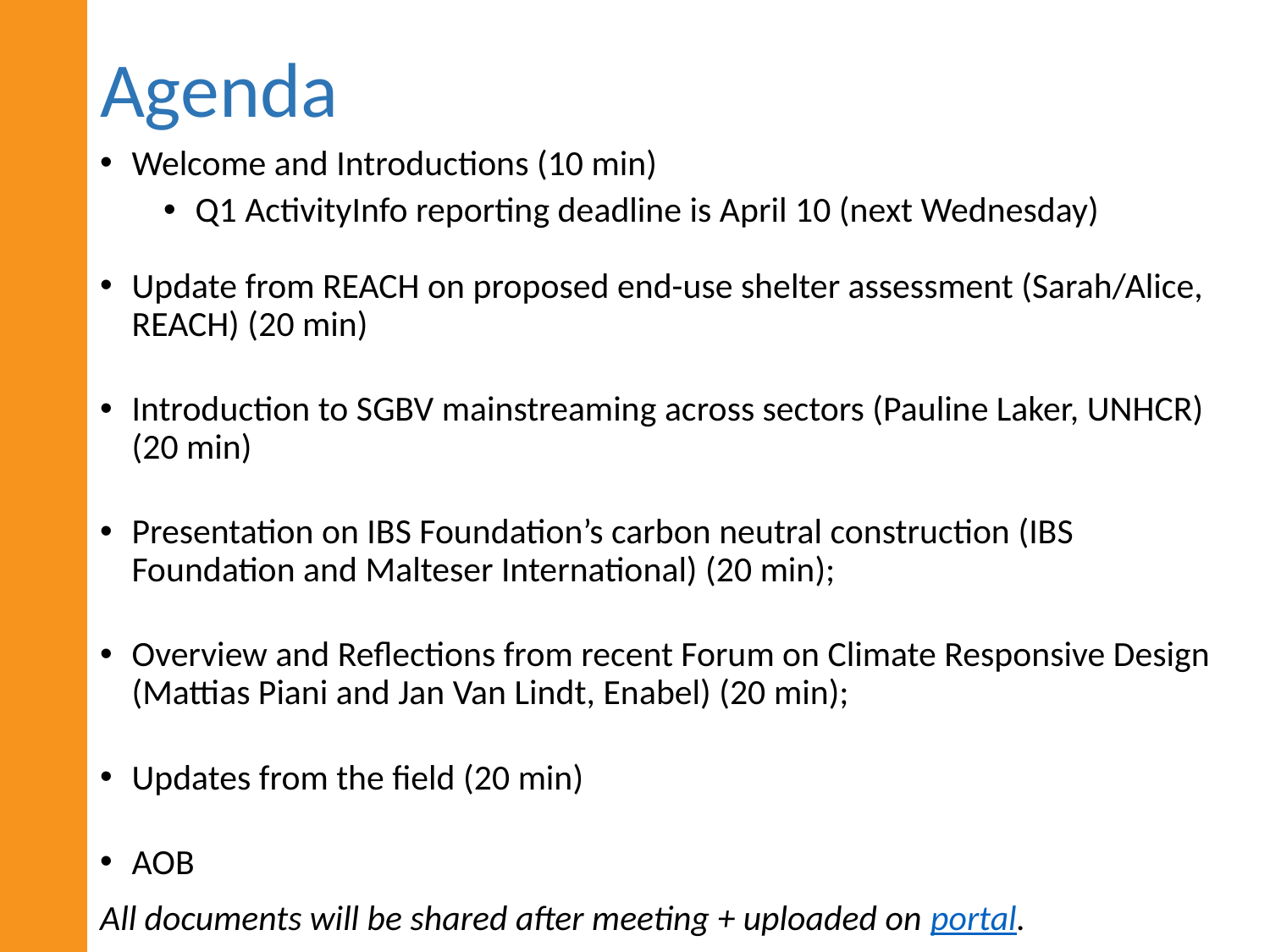

# Agenda
Welcome and Introductions (10 min)
Q1 ActivityInfo reporting deadline is April 10 (next Wednesday)

Update from REACH on proposed end-use shelter assessment (Sarah/Alice, REACH) (20 min)

Introduction to SGBV mainstreaming across sectors (Pauline Laker, UNHCR) (20 min)

Presentation on IBS Foundation’s carbon neutral construction (IBS Foundation and Malteser International) (20 min);

Overview and Reflections from recent Forum on Climate Responsive Design (Mattias Piani and Jan Van Lindt, Enabel) (20 min);

Updates from the field (20 min)

AOB
All documents will be shared after meeting + uploaded on portal.